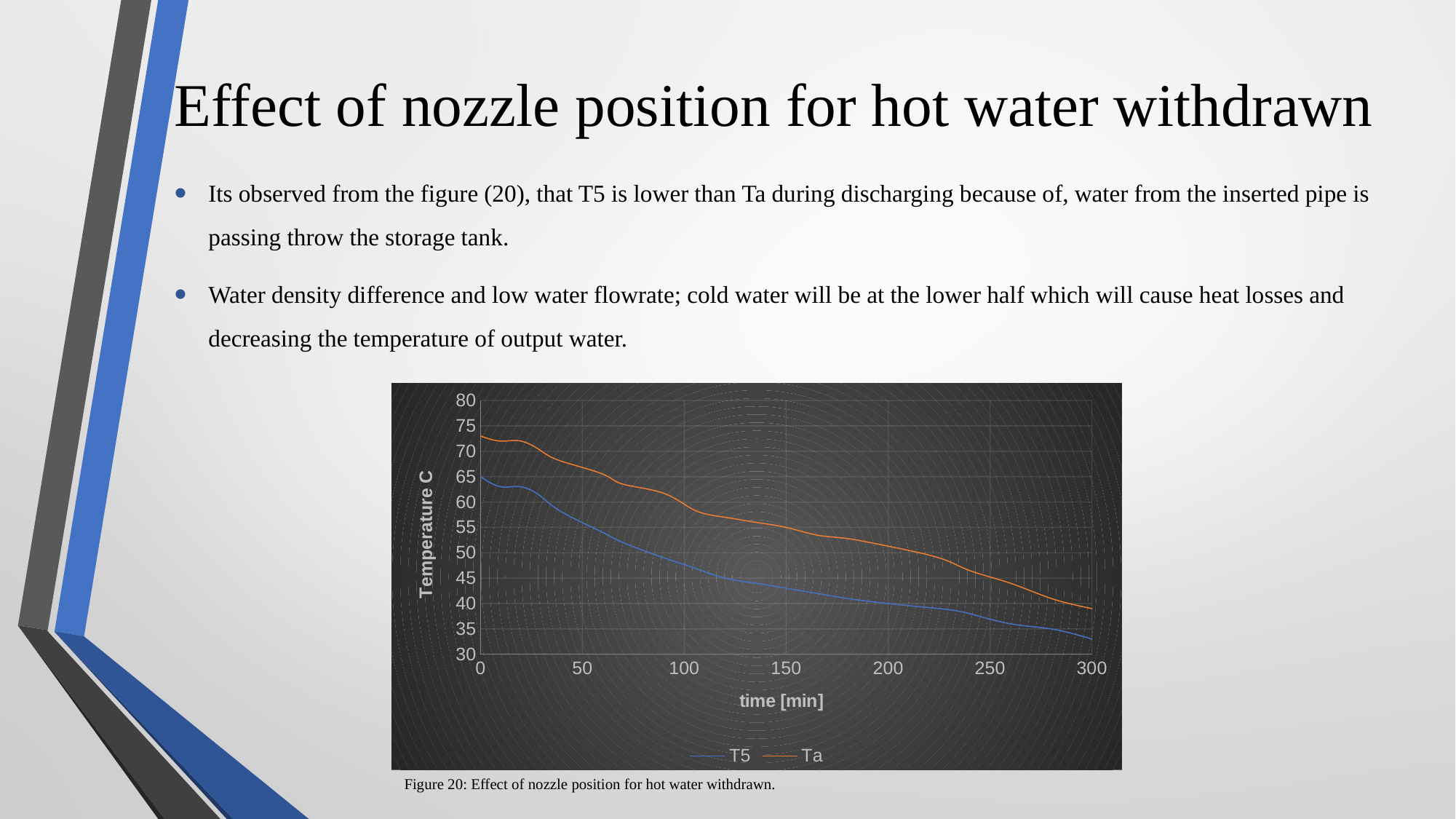

# Effect of nozzle position for hot water withdrawn
Its observed from the figure (20), that T5 is lower than Ta during discharging because of, water from the inserted pipe is passing throw the storage tank.
Water density difference and low water flowrate; cold water will be at the lower half which will cause heat losses and decreasing the temperature of output water.

### Chart

| Category |  |  |
|---|---|---|
Figure 20: Effect of nozzle position for hot water withdrawn.